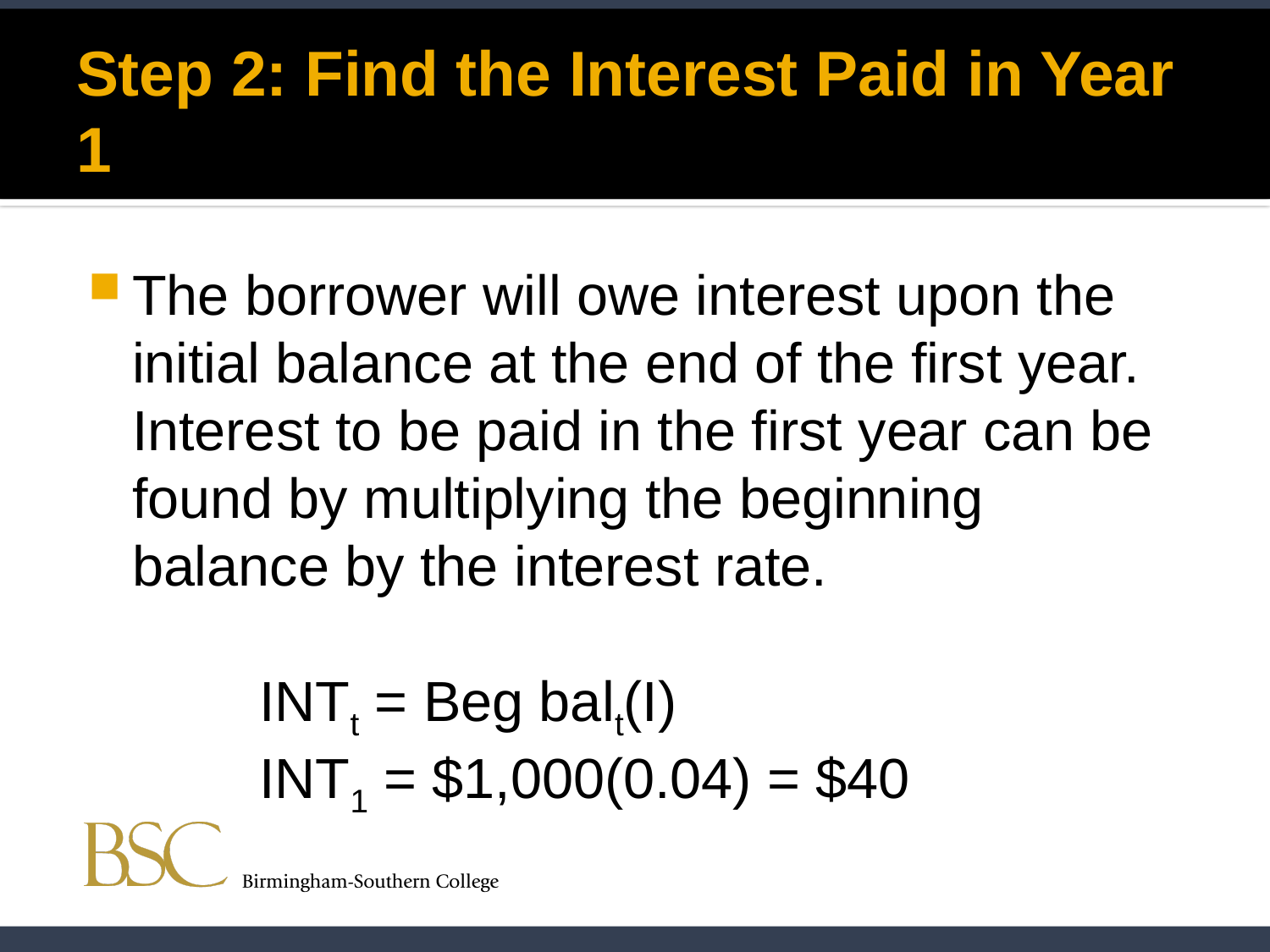

# Step 2: Find the Interest Paid in Year 1
The borrower will owe interest upon the initial balance at the end of the first year. Interest to be paid in the first year can be found by multiplying the beginning balance by the interest rate.

		INTt = Beg balt(I)
		INT1 = $1,000(0.04) = $40